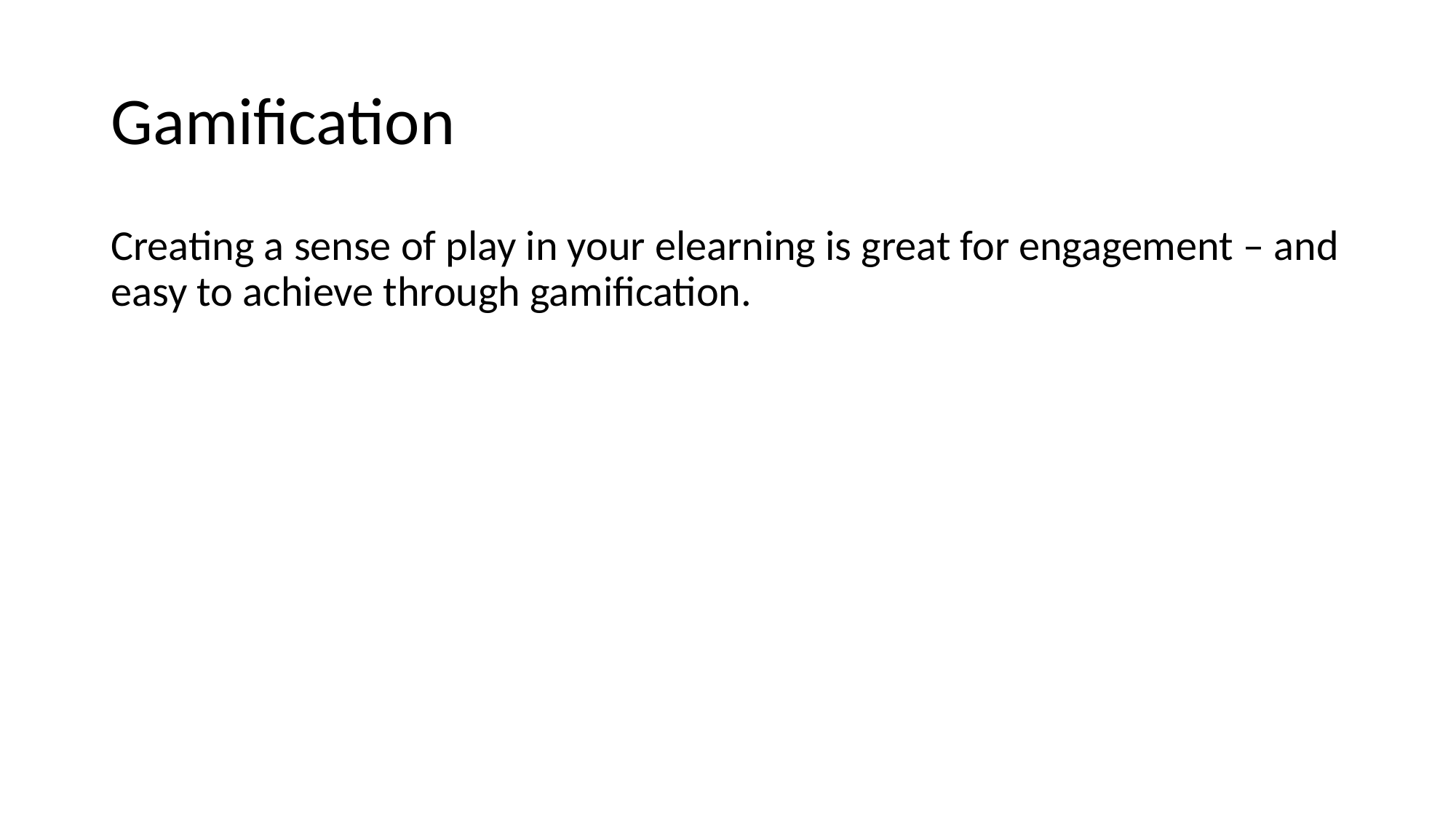

# Gamification
Creating a sense of play in your elearning is great for engagement – and easy to achieve through gamification.